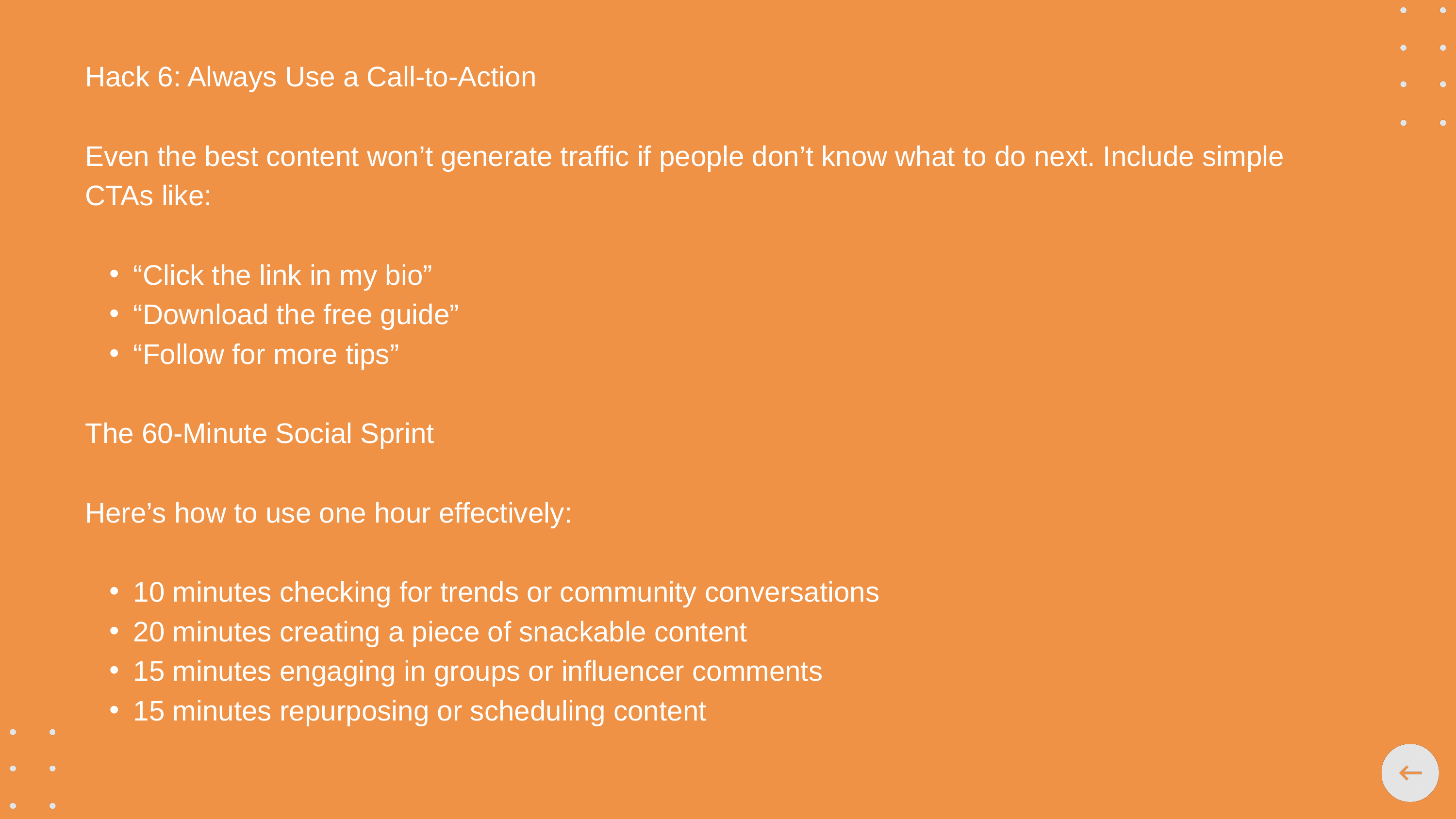

Hack 6: Always Use a Call-to-Action

Even the best content won’t generate traffic if people don’t know what to do next. Include simple CTAs like:

“Click the link in my bio”
“Download the free guide”
“Follow for more tips”

The 60-Minute Social Sprint

Here’s how to use one hour effectively:

10 minutes checking for trends or community conversations
20 minutes creating a piece of snackable content
15 minutes engaging in groups or influencer comments
15 minutes repurposing or scheduling content